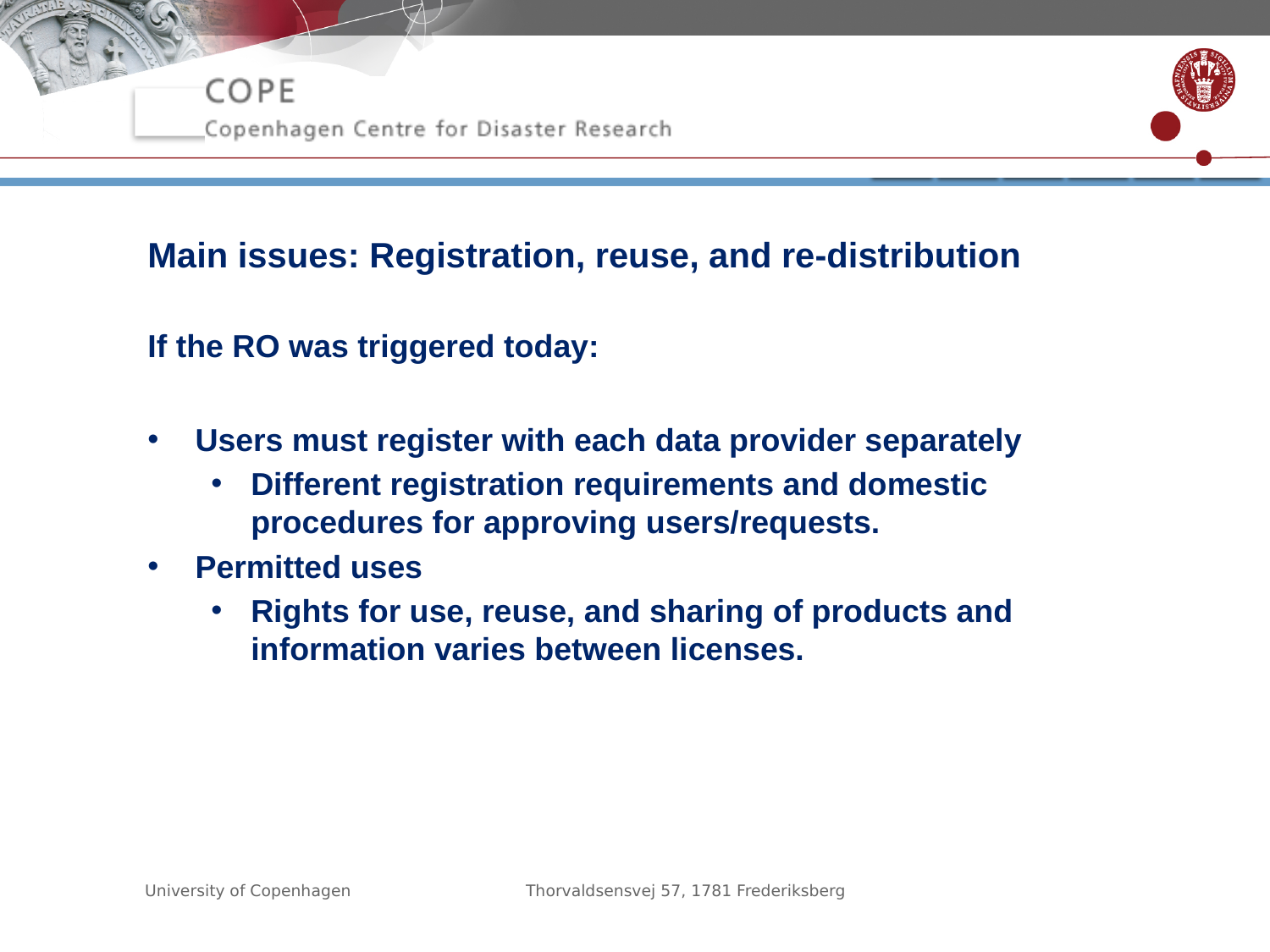

Main issues: Registration, reuse, and re-distribution

If the RO was triggered today:

Users must register with each data provider separately
Different registration requirements and domestic procedures for approving users/requests.
Permitted uses
Rights for use, reuse, and sharing of products and information varies between licenses.